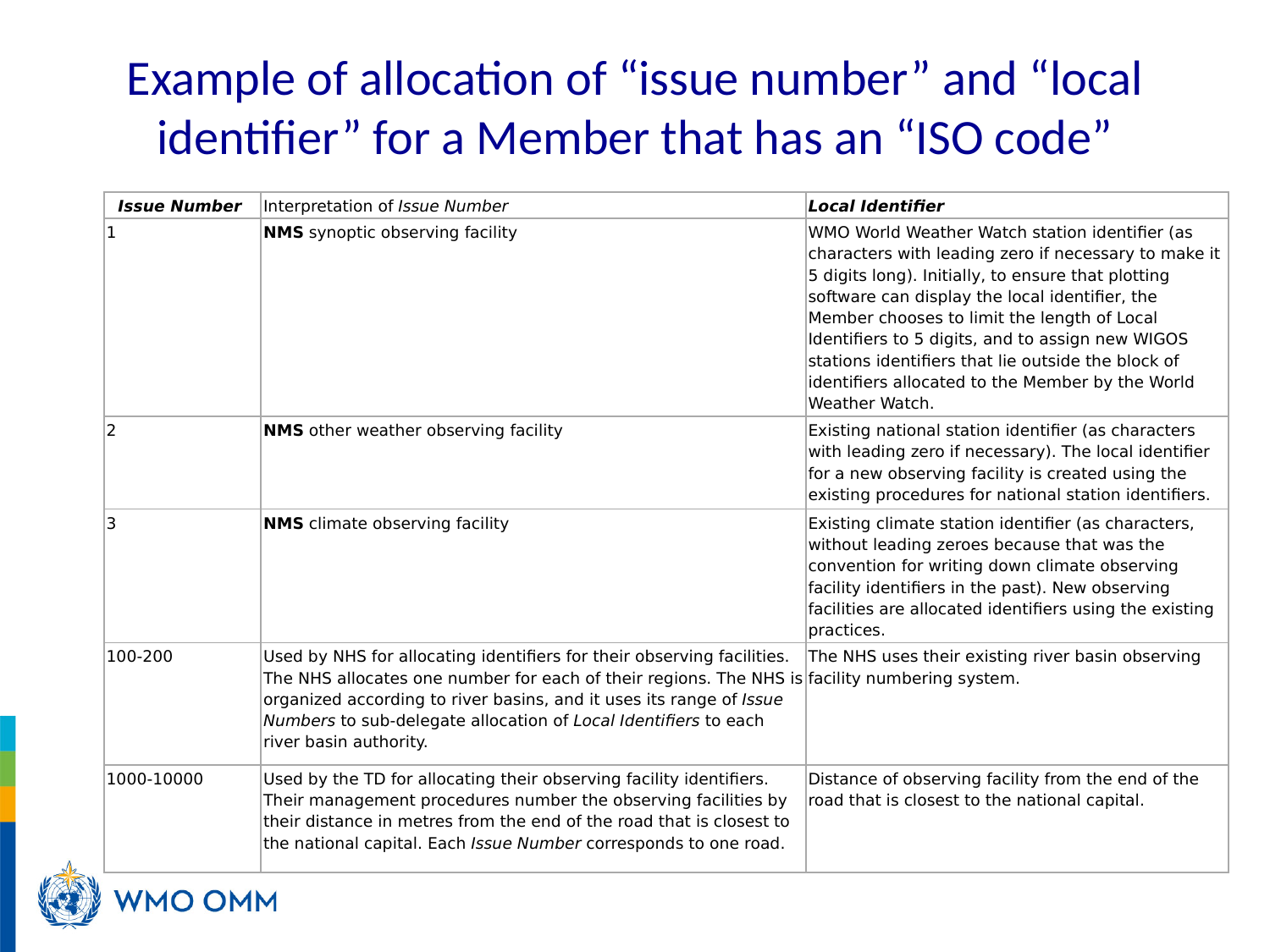

# Example of allocation of “issue number” and “local identifier” for a Member that has an “ISO code”
| Issue Number | Interpretation of Issue Number | Local Identifier |
| --- | --- | --- |
| 1 | NMS synoptic observing facility | WMO World Weather Watch station identifier (as characters with leading zero if necessary to make it 5 digits long). Initially, to ensure that plotting software can display the local identifier, the Member chooses to limit the length of Local Identifiers to 5 digits, and to assign new WIGOS stations identifiers that lie outside the block of identifiers allocated to the Member by the World Weather Watch. |
| 2 | NMS other weather observing facility | Existing national station identifier (as characters with leading zero if necessary). The local identifier for a new observing facility is created using the existing procedures for national station identifiers. |
| 3 | NMS climate observing facility | Existing climate station identifier (as characters, without leading zeroes because that was the convention for writing down climate observing facility identifiers in the past). New observing facilities are allocated identifiers using the existing practices. |
| 100-200 | Used by NHS for allocating identifiers for their observing facilities. The NHS allocates one number for each of their regions. The NHS is organized according to river basins, and it uses its range of Issue Numbers to sub-delegate allocation of Local Identifiers to each river basin authority. | The NHS uses their existing river basin observing facility numbering system. |
| 1000-10000 | Used by the TD for allocating their observing facility identifiers. Their management procedures number the observing facilities by their distance in metres from the end of the road that is closest to the national capital. Each Issue Number corresponds to one road. | Distance of observing facility from the end of the road that is closest to the national capital. |